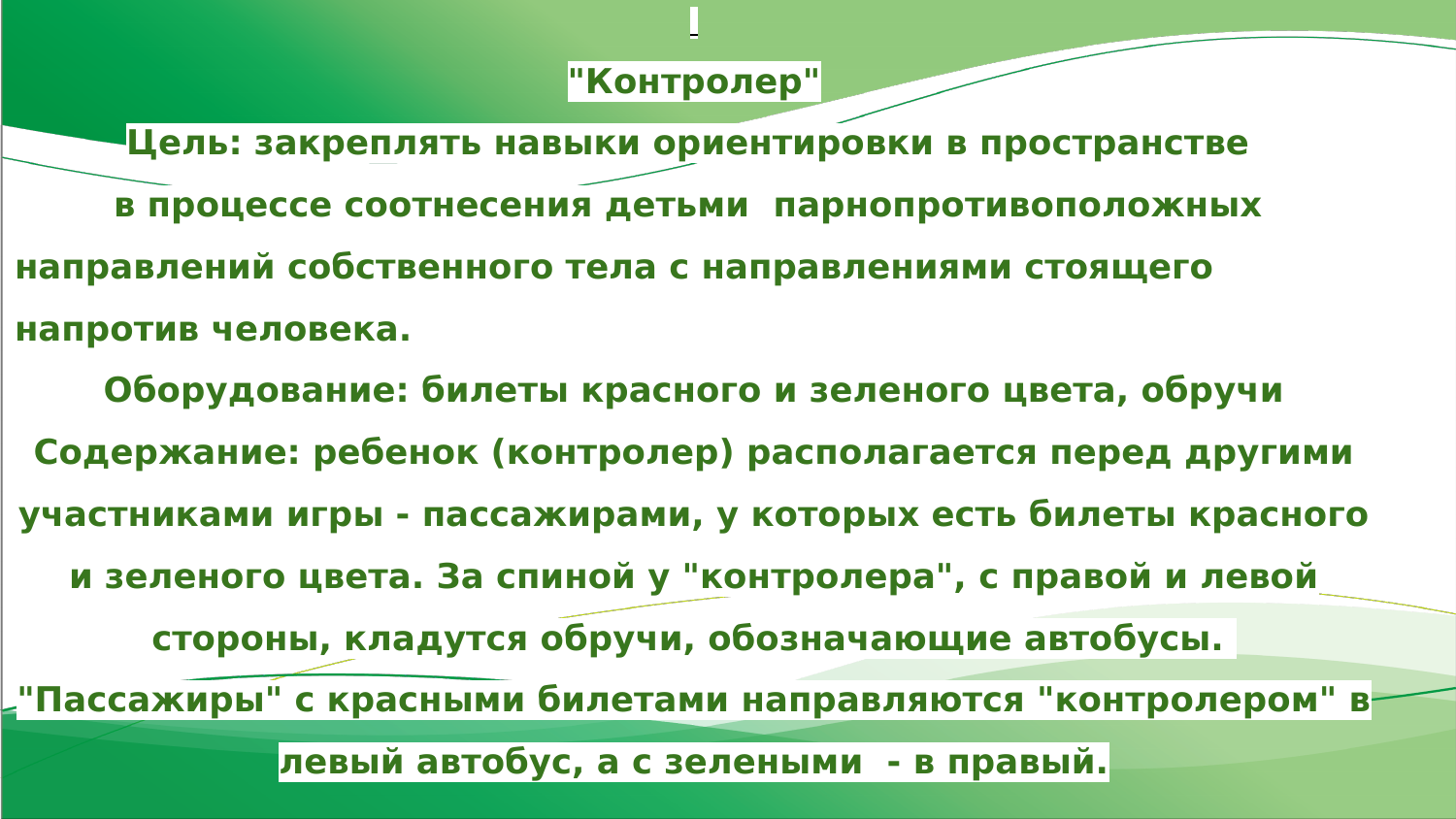

"Контролер"
Цель: закреплять навыки ориентировки в пространстве
в процессе соотнесения детьми  парнопротивоположных
направлений собственного тела с направлениями стоящего напротив человека.
Оборудование: билеты красного и зеленого цвета, обручи
Содержание: ребенок (контролер) располагается перед другими участниками игры - пассажирами, у которых есть билеты красного и зеленого цвета. За спиной у "контролера", с правой и левой стороны, кладутся обручи, обозначающие автобусы.
"Пассажиры" с красными билетами направляются "контролером" в левый автобус, а с зелеными  - в правый.